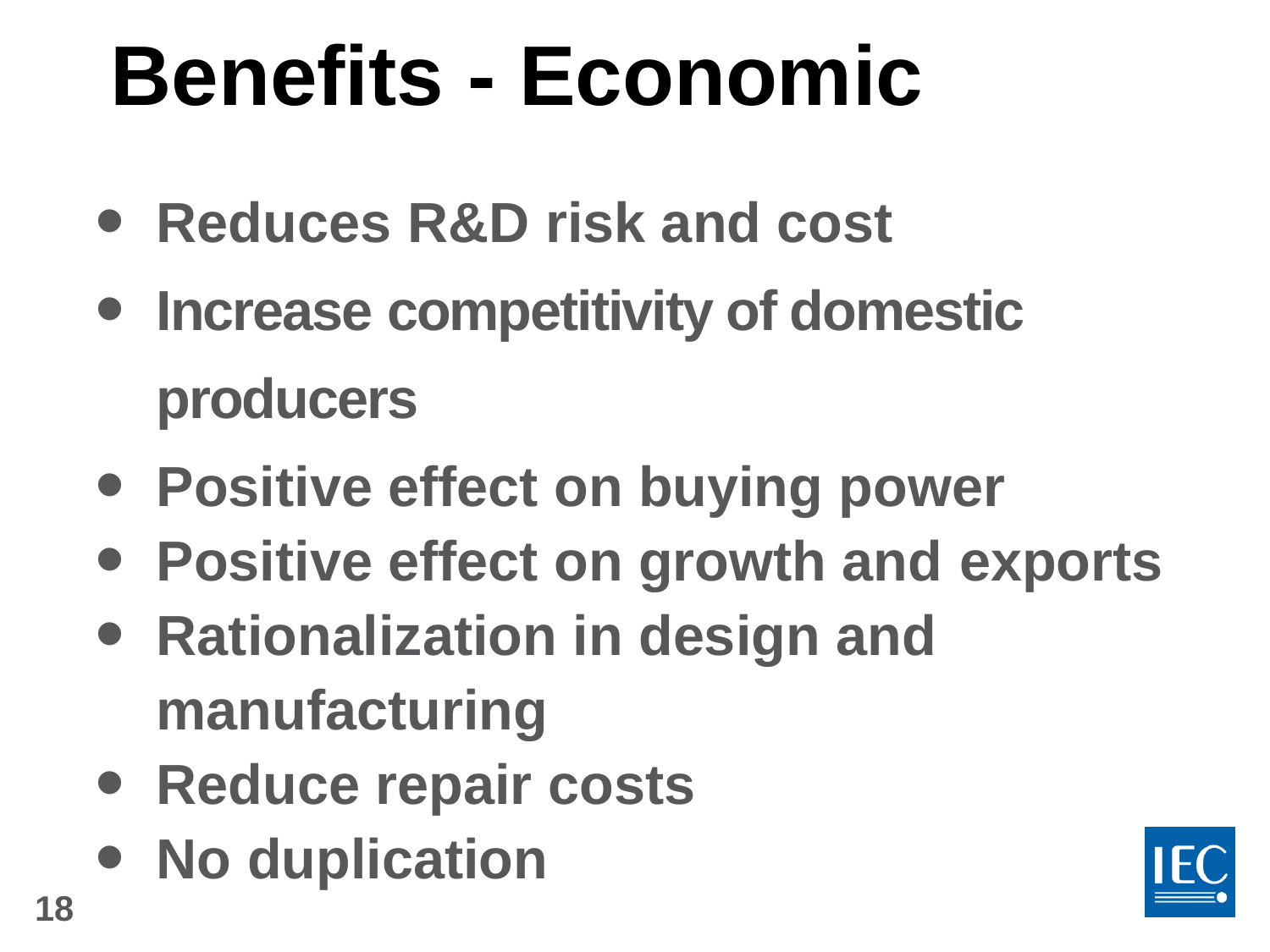

# Benefits - Economic
Reduces R&D risk and cost
Increase competitivity of domestic producers
Positive effect on buying power
Positive effect on growth and exports
Rationalization in design and manufacturing
Reduce repair costs
No duplication